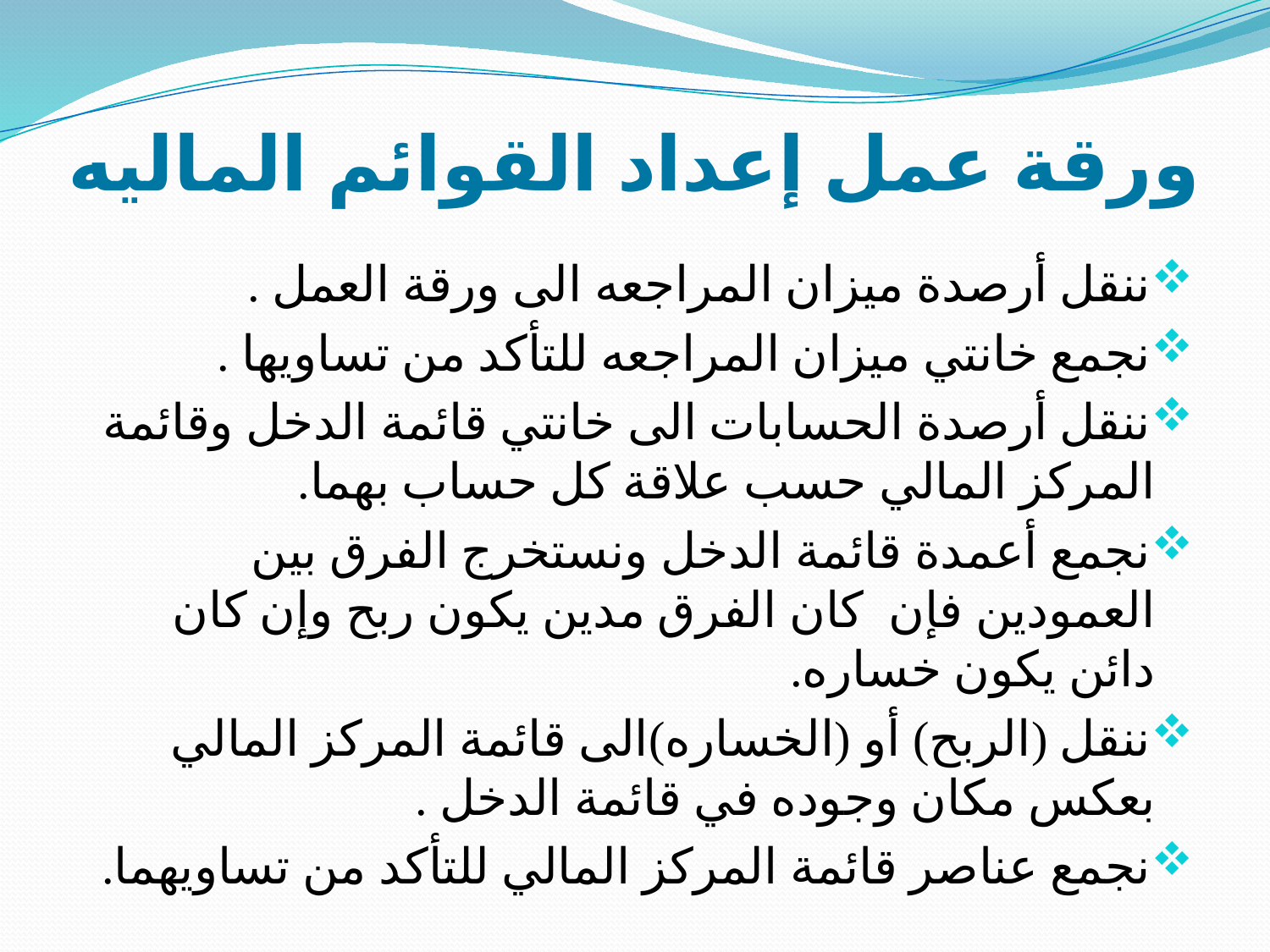

# ورقة عمل إعداد القوائم الماليه
ننقل أرصدة ميزان المراجعه الى ورقة العمل .
نجمع خانتي ميزان المراجعه للتأكد من تساويها .
ننقل أرصدة الحسابات الى خانتي قائمة الدخل وقائمة المركز المالي حسب علاقة كل حساب بهما.
نجمع أعمدة قائمة الدخل ونستخرج الفرق بين العمودين فإن  كان الفرق مدين يكون ربح وإن كان دائن يكون خساره.
ننقل (الربح) أو (الخساره)الى قائمة المركز المالي بعكس مكان وجوده في قائمة الدخل .
نجمع عناصر قائمة المركز المالي للتأكد من تساويهما.